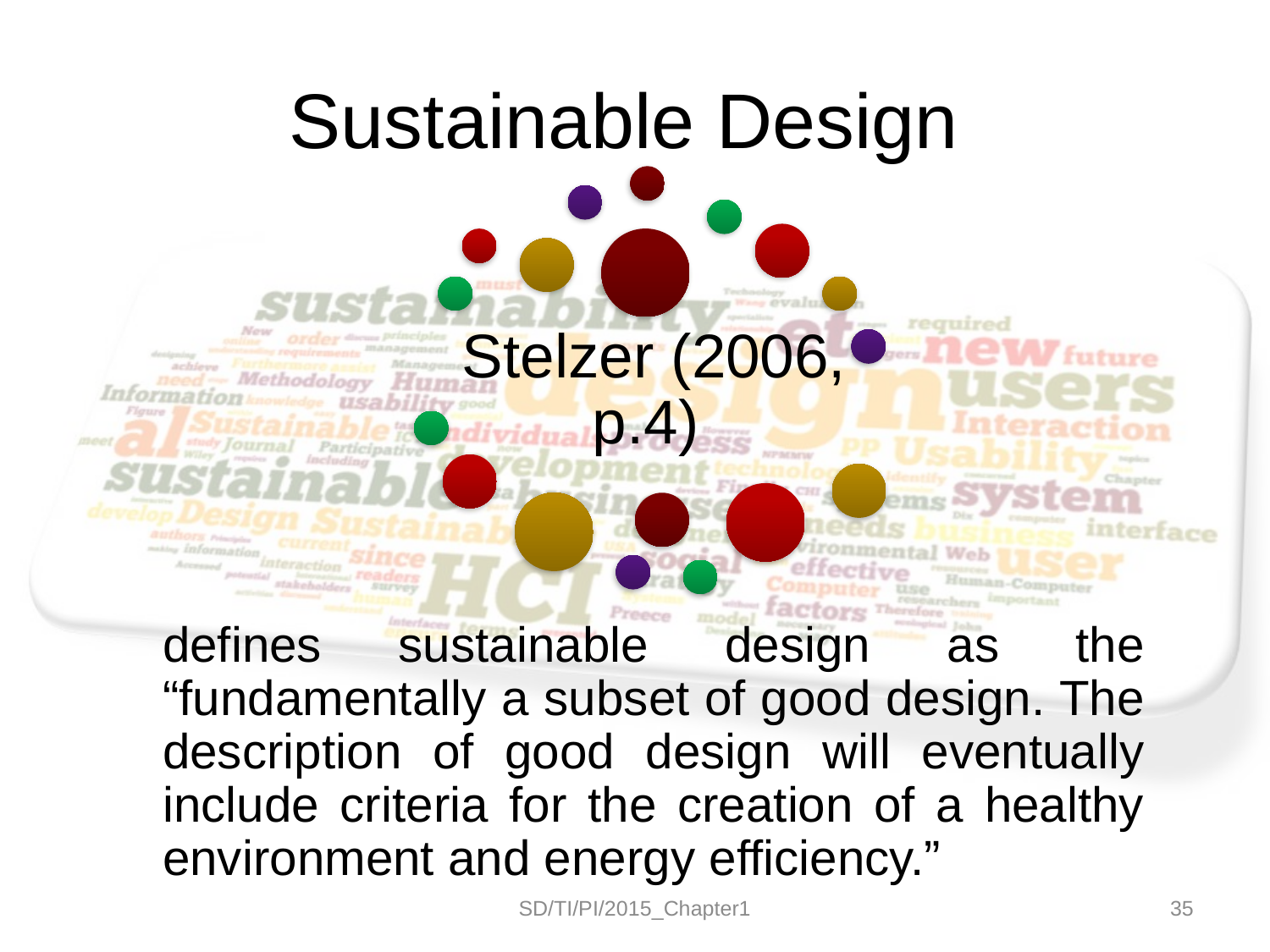

# Sustainable Design
Stelzer (2006, p.4)
defines sustainable design as the “fundamentally a subset of good design. The description of good design will eventually include criteria for the creation of a healthy environment and energy efficiency.”
SD/TI/PI/2015_Chapter1
35